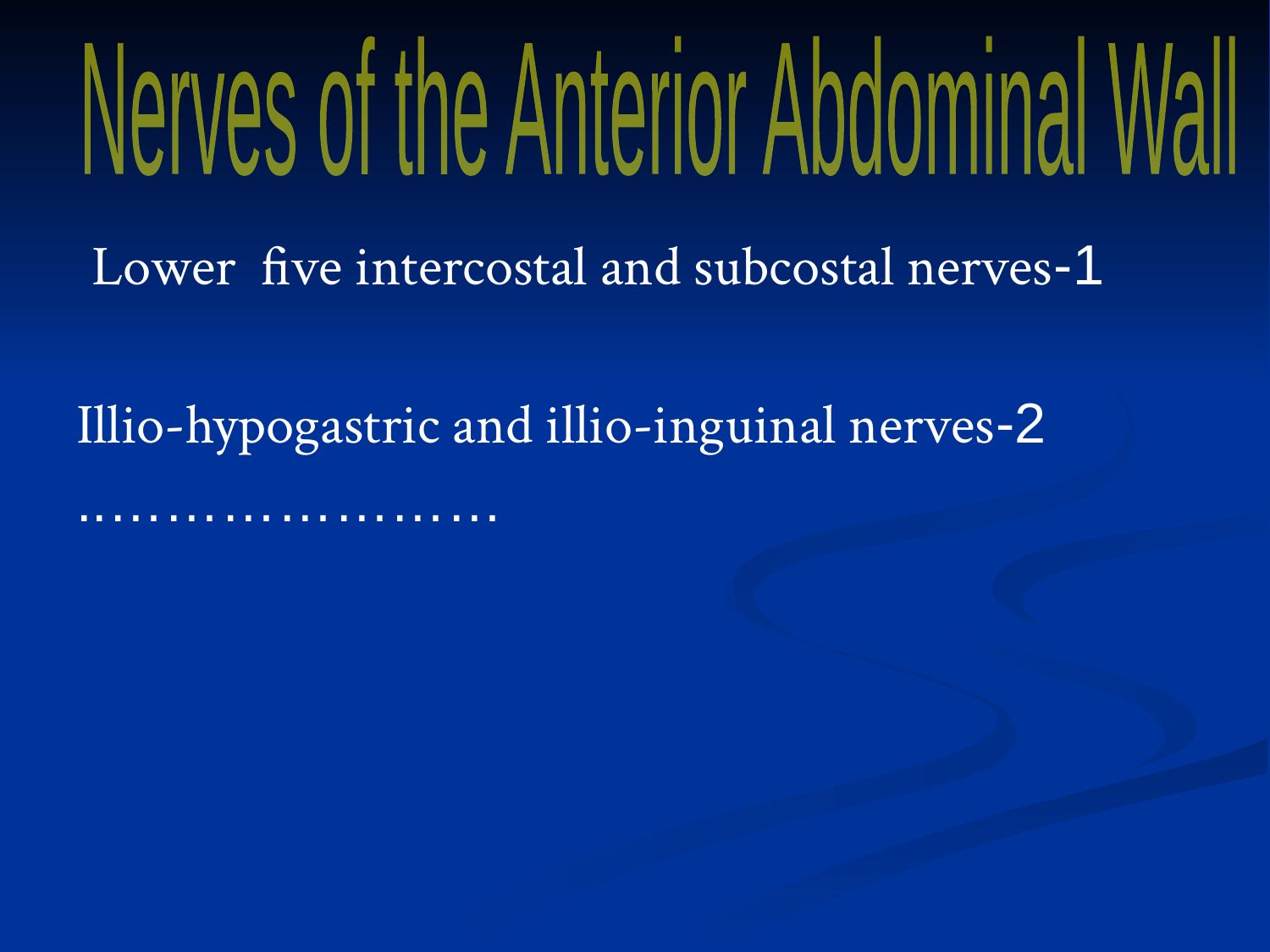

Nerves of the Anterior Abdominal Wall
1-Lower  five intercostal and subcostal nerves

2-Illio-hypogastric and illio-inguinal nerves
…………………..